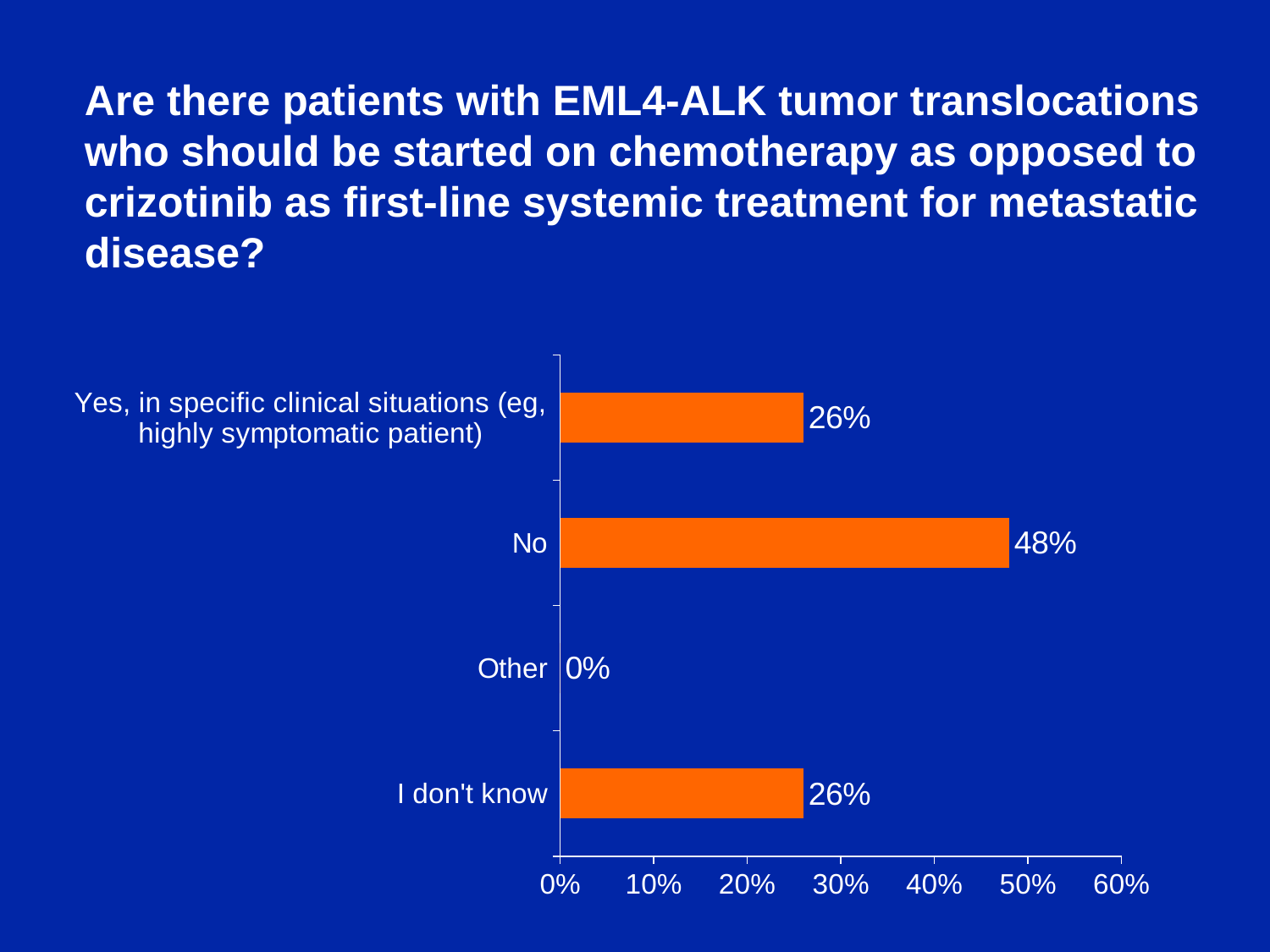

Are there patients with EML4-ALK tumor translocations who should be started on chemotherapy as opposed to crizotinib as first-line systemic treatment for metastatic disease?

### Chart

| Category | Series 1 |
|---|---|
| I don't know | 0.26 |
| Other | 0.0 |
| No | 0.48 |
| Yes, in specific clinical situations (eg, highly symptomatic patient) | 0.26 |